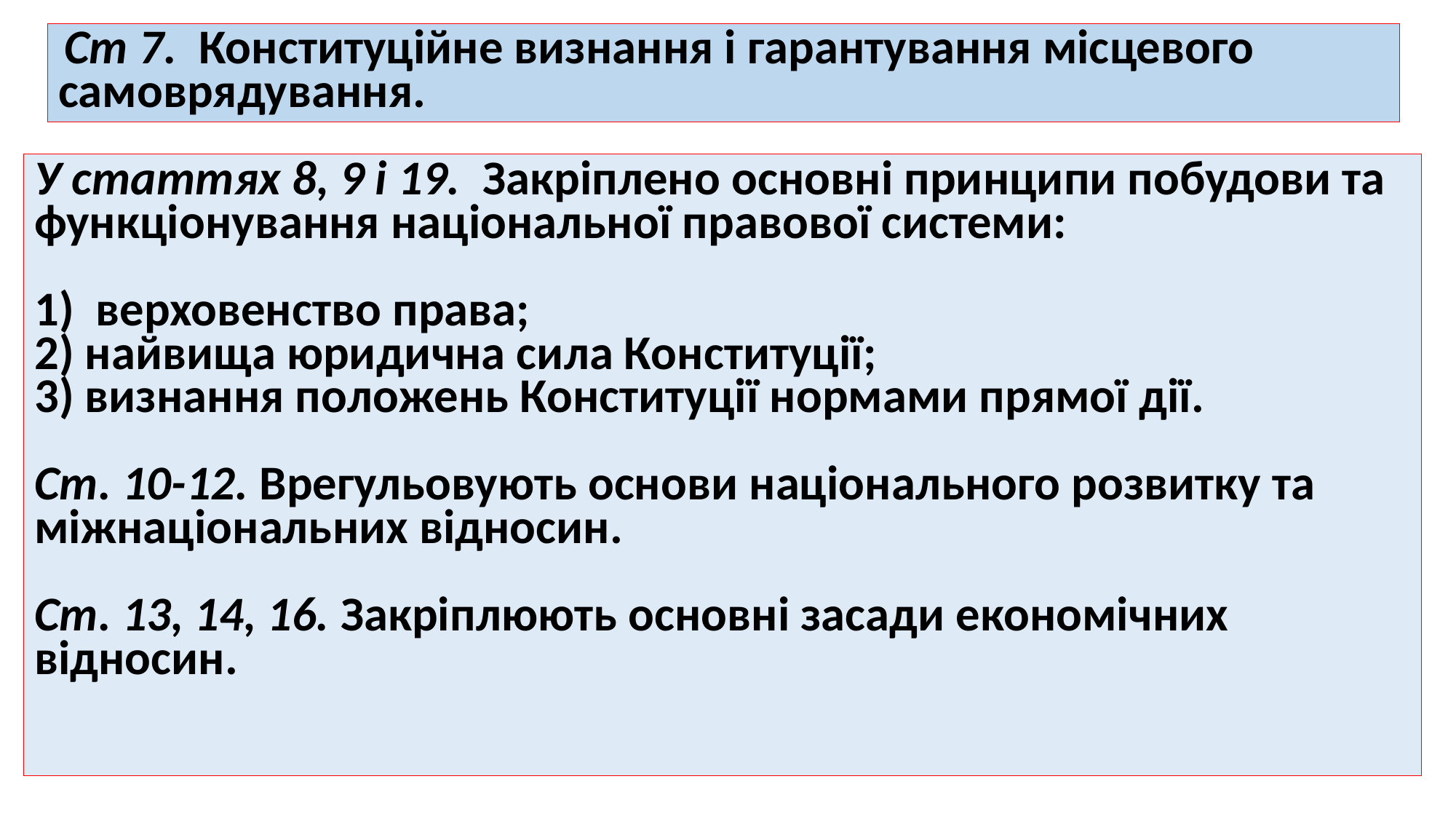

Ст 7.  Конституційне визнання і гарантування місцевого самоврядування.
У статтях 8, 9 і 19.  Закріплено основні принципи побудови та функціонування національної правової системи:

верховенство права;
2) найвища юридична сила Конституції;
3) визнання положень Конституції нормами прямої дії.

Ст. 10-12. Врегульовують основи національного розвитку та міжнаціональних відносин.

Ст. 13, 14, 16. Закріплюють основні засади економічних відносин.